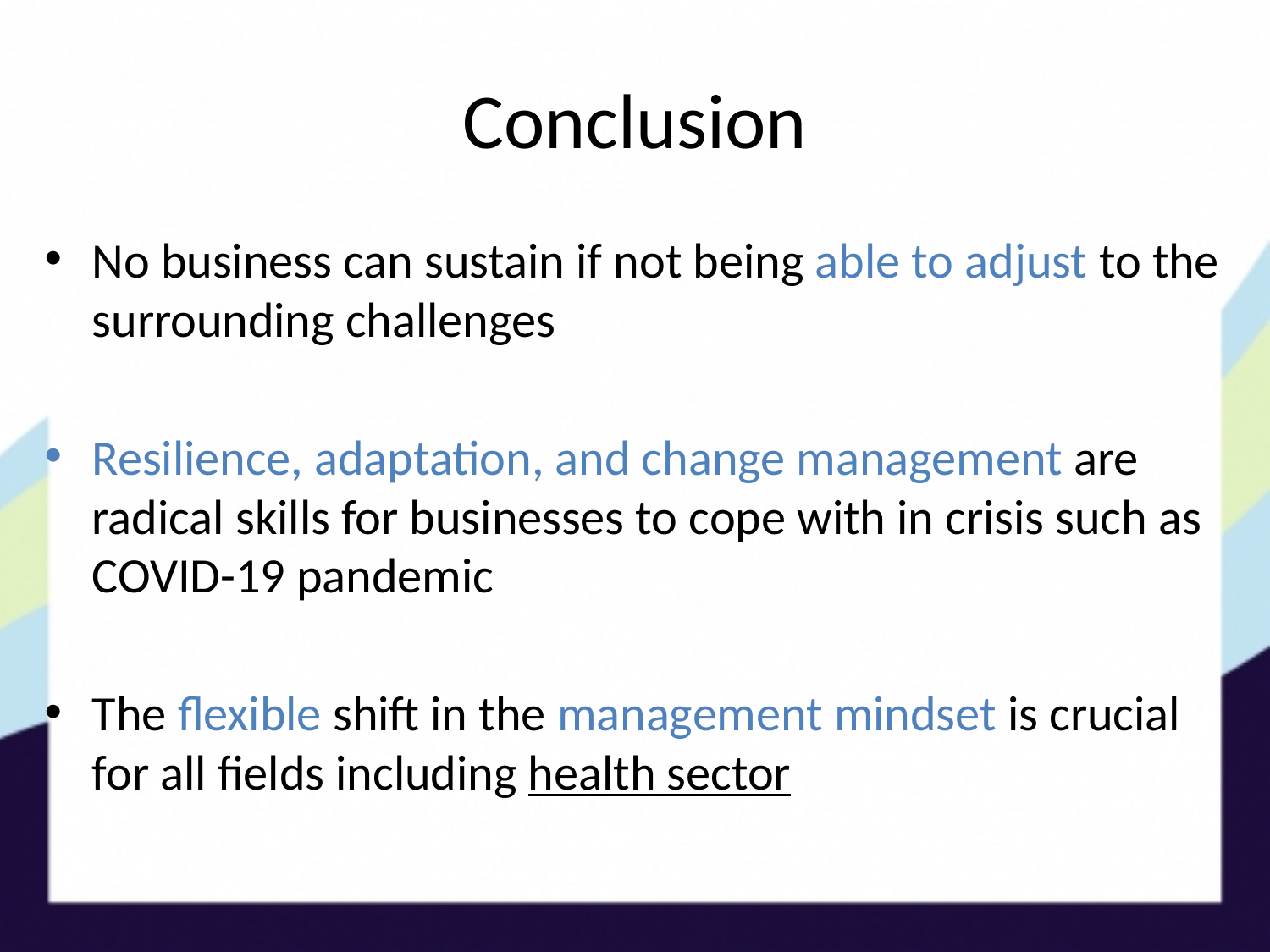

# Conclusion
No business can sustain if not being able to adjust to the surrounding challenges

Resilience, adaptation, and change management are radical skills for businesses to cope with in crisis such as COVID-19 pandemic

The flexible shift in the management mindset is crucial for all fields including health sector